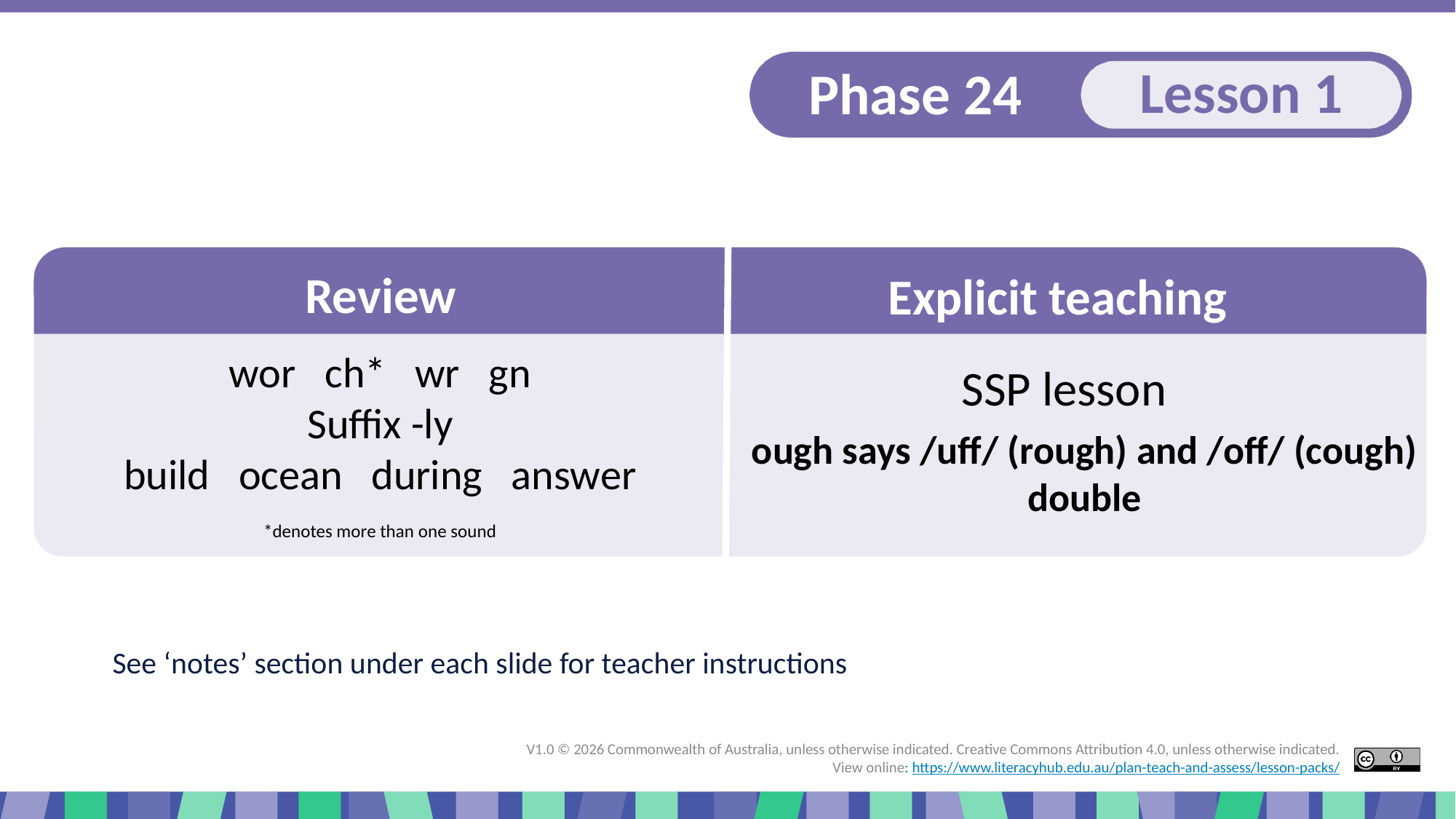

Slide 1 Phase 24 Lesson 1 ough as in rough and cough
wor   ch*   wr   gn
Suffix -ly
build   ocean   during   answer

*denotes more than one sound

ough says /uff/ (rough) and /off/ (cough)
double